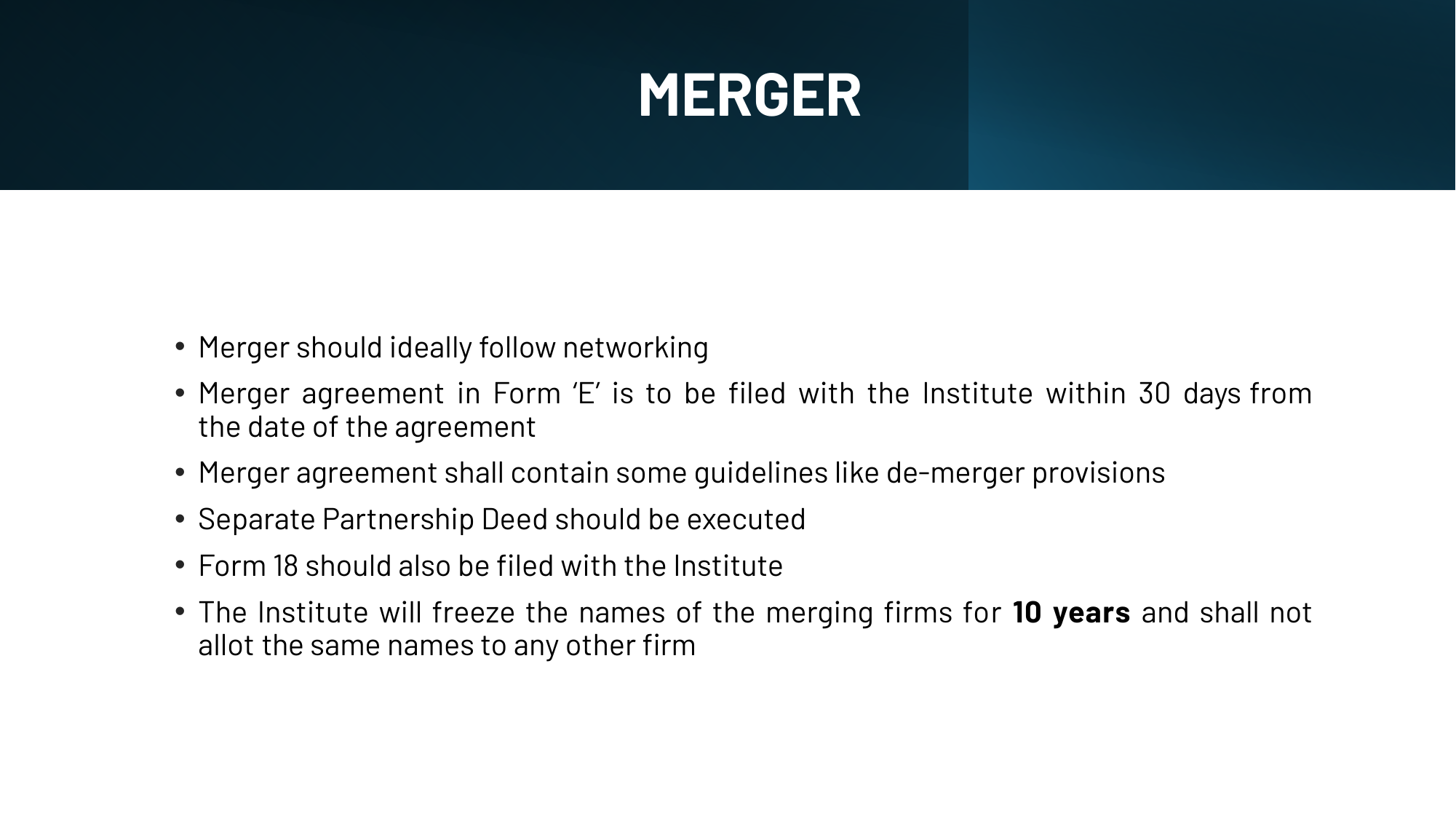

# MERGER
Merger should ideally follow networking
Merger agreement in Form ‘E’ is to be filed with the Institute within 30 days from the date of the agreement
Merger agreement shall contain some guidelines like de-merger provisions
Separate Partnership Deed should be executed
Form 18 should also be filed with the Institute
The Institute will freeze the names of the merging firms for 10 years and shall not allot the same names to any other firm